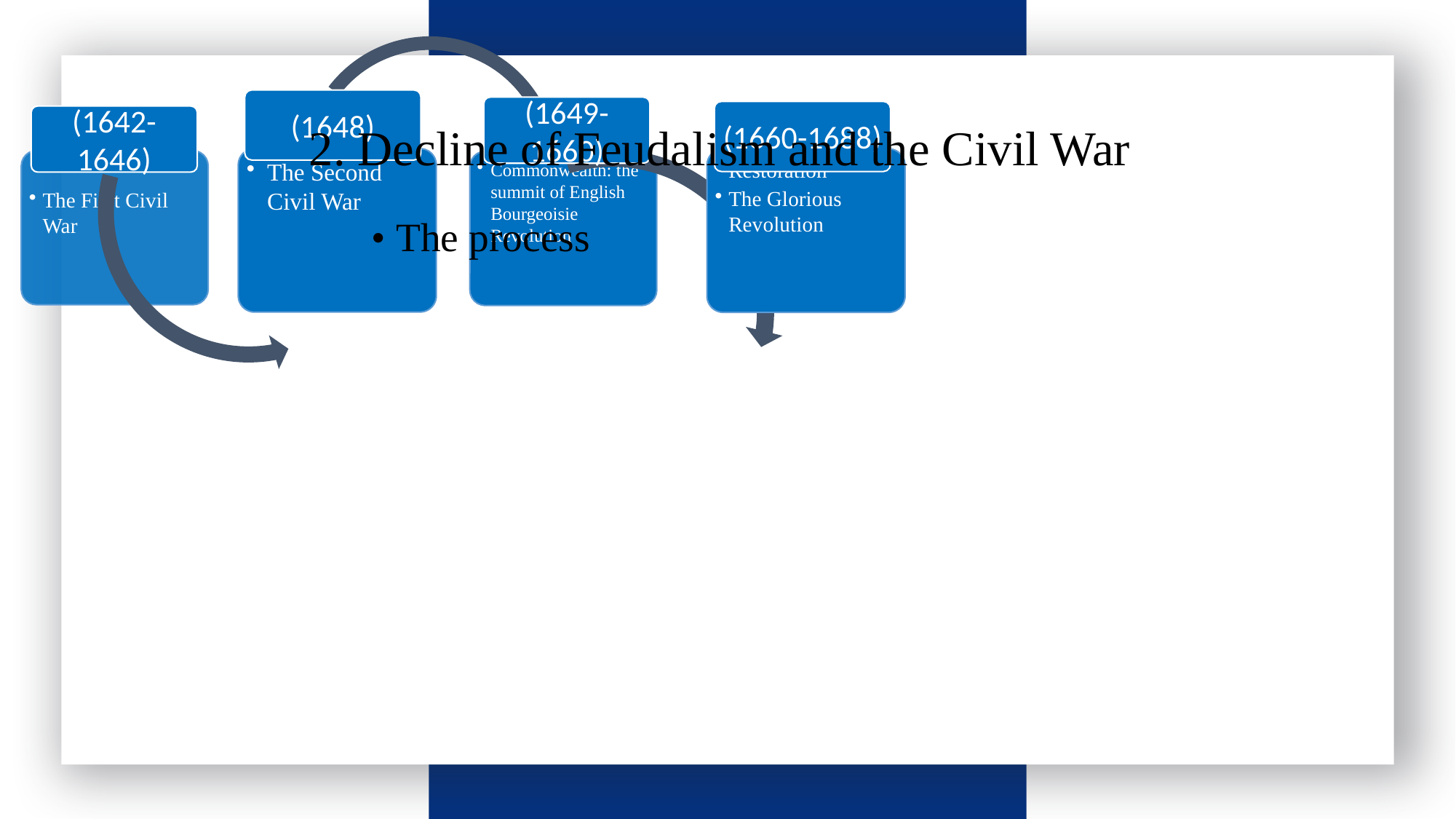

2. Decline of Feudalism and the Civil War

The First Civil War
(1642-1646)
The Second Civil War
(1648)
Commonwealth: the summit of English Bourgeoisie Revolution
(1649-1660)
Restoration
The Glorious Revolution
(1660-1688)
• The process